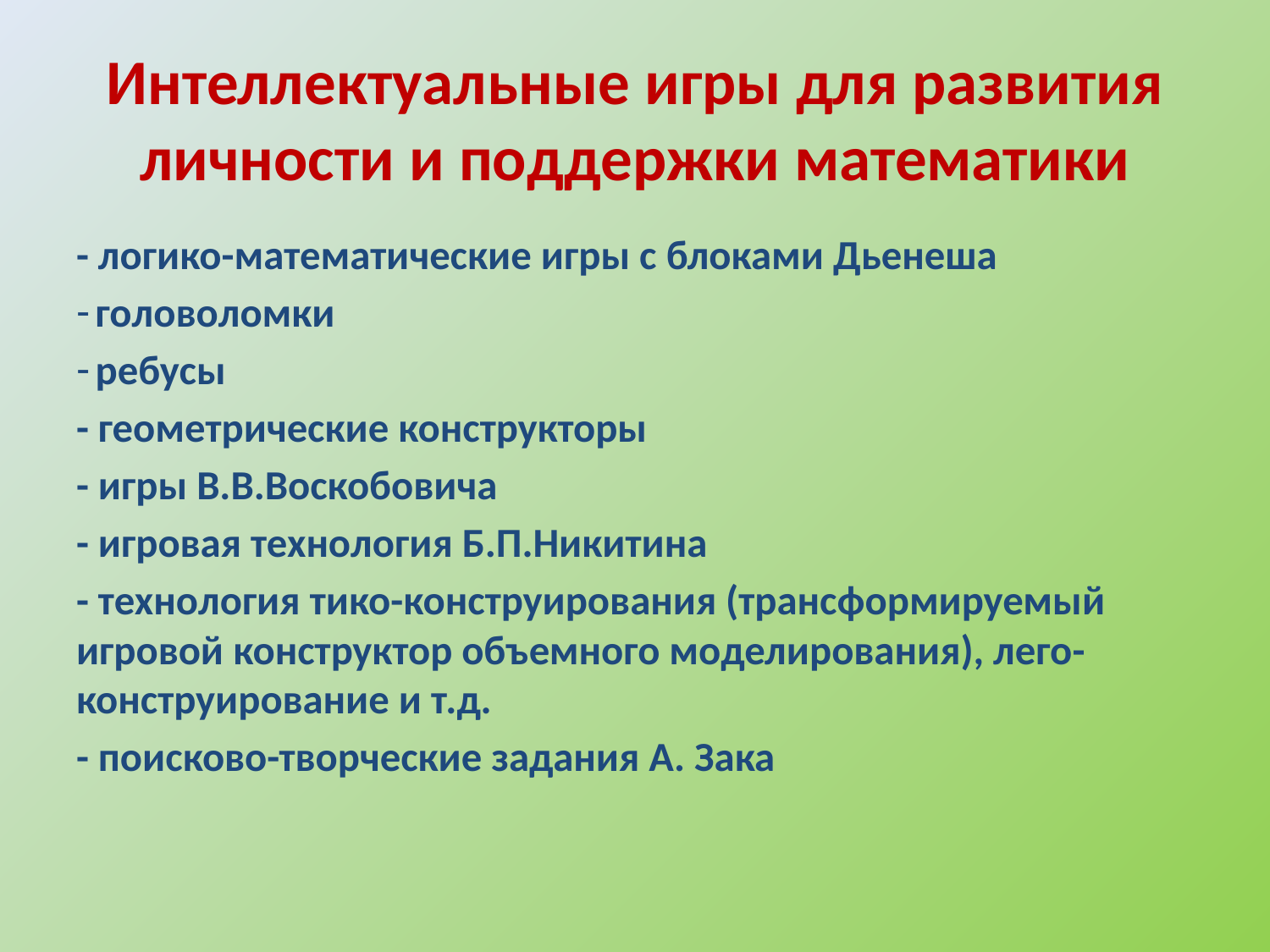

# Интеллектуальные игры для развития личности и поддержки математики
- логико-математические игры с блоками Дьенеша
 головоломки
 ребусы
- геометрические конструкторы
- игры В.В.Воскобовича
- игровая технология Б.П.Никитина
- технология тико-конструирования (трансформируемый игровой конструктор объемного моделирования), лего-конструирование и т.д.
- поисково-творческие задания А. Зака